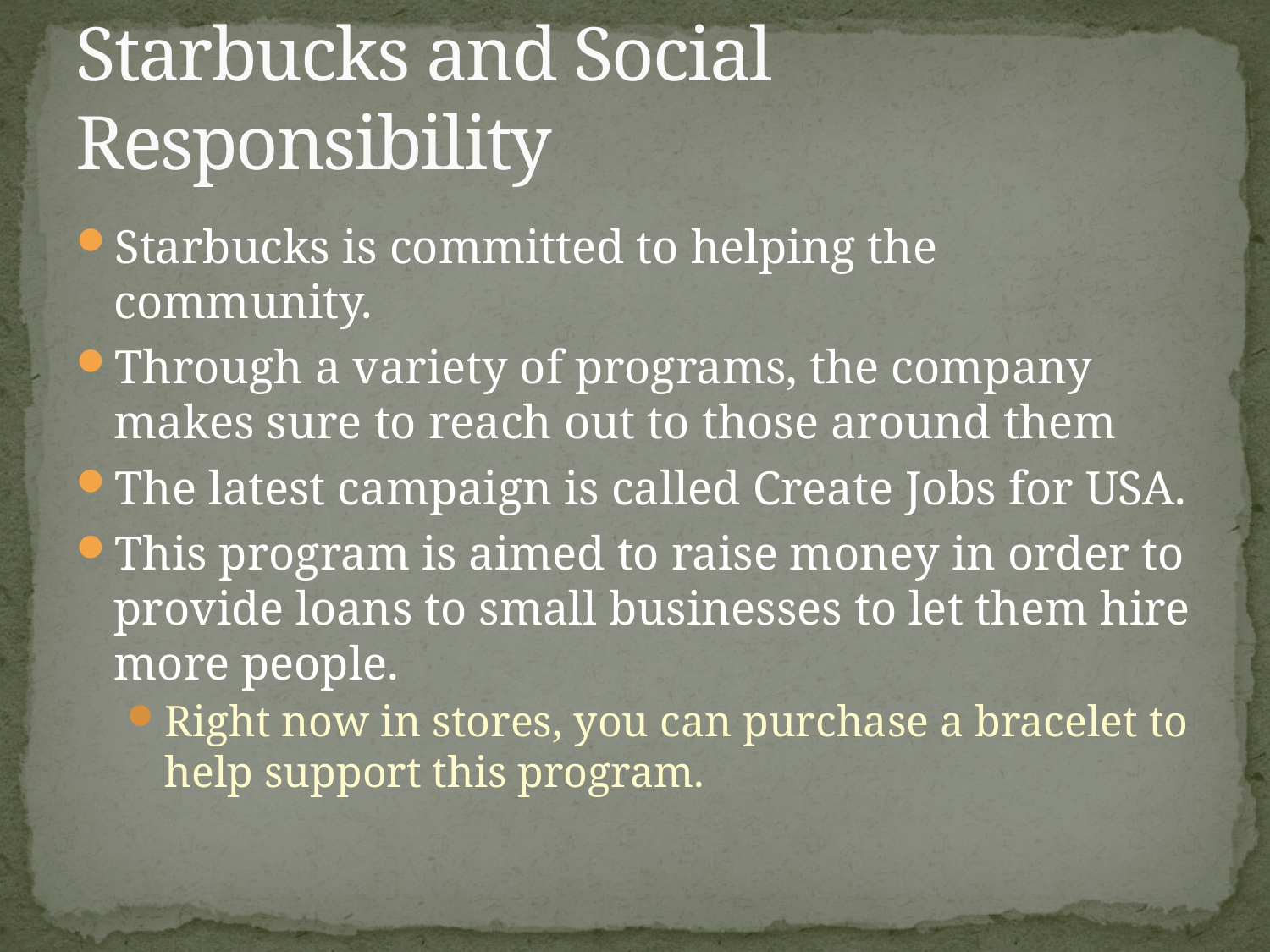

# Starbucks and Social Responsibility
Starbucks is committed to helping the community.
Through a variety of programs, the company makes sure to reach out to those around them
The latest campaign is called Create Jobs for USA.
This program is aimed to raise money in order to provide loans to small businesses to let them hire more people.
Right now in stores, you can purchase a bracelet to help support this program.